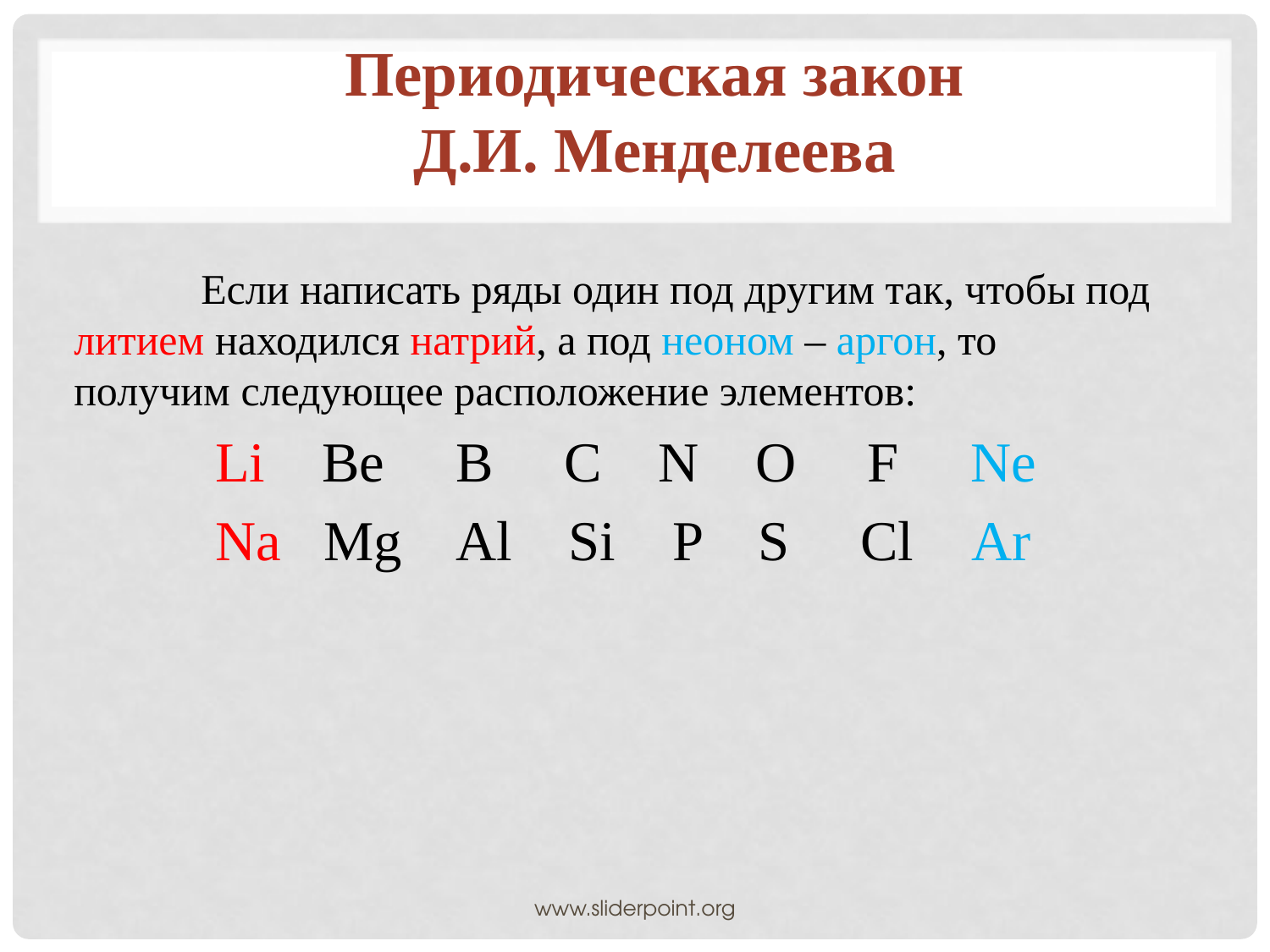

Периодическая закон
Д.И. Менделеева

	Если написать ряды один под другим так, чтобы под литием находился натрий, а под неоном – аргон, то получим следующее расположение элементов:
       	 Li    Be     B     C    N    O     F     Ne
	 Na   Mg    Al    Si    P    S     Cl    Ar

www.sliderpoint.org